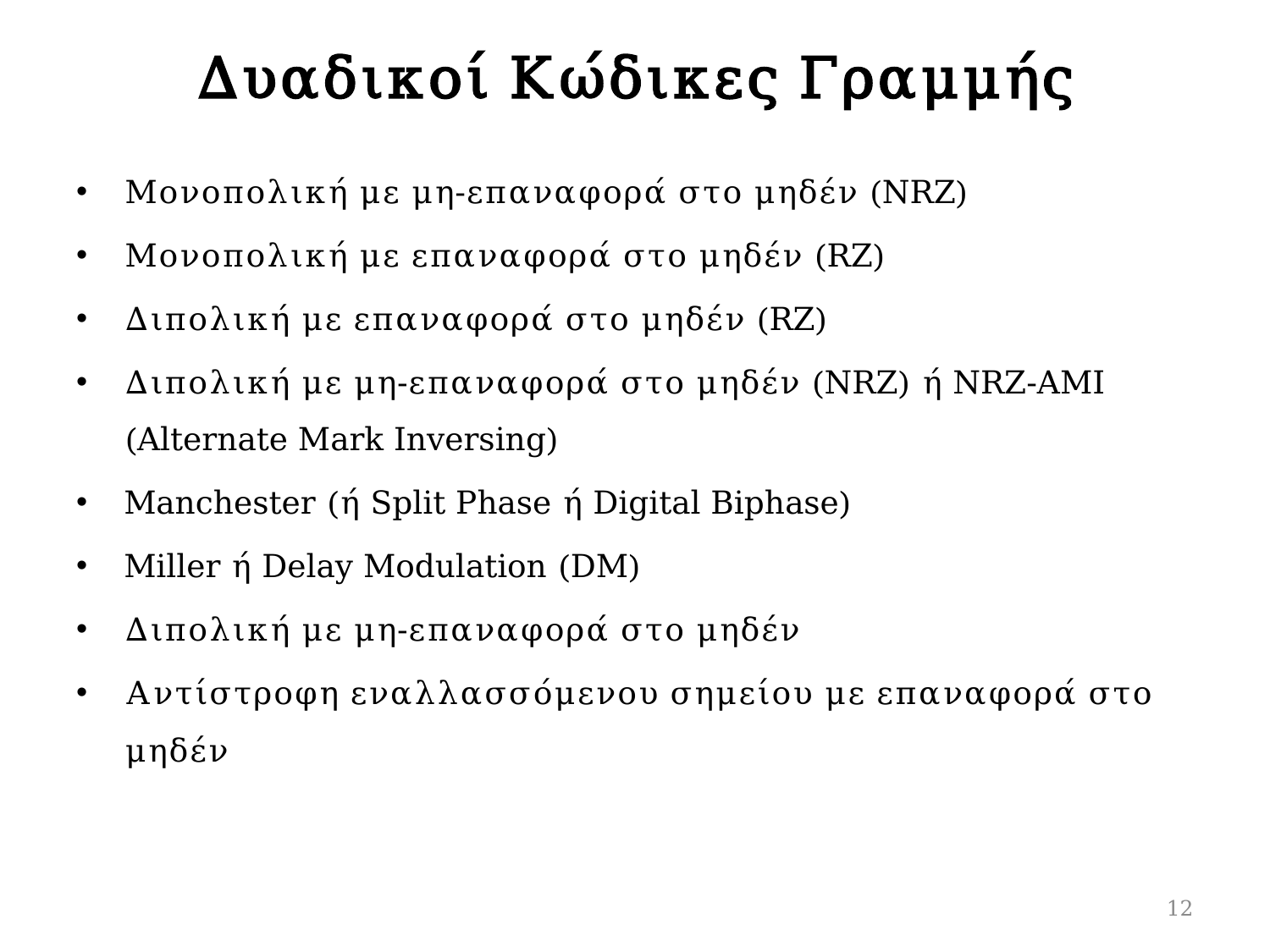

# Δυαδικοί Κώδικες Γραμμής
Μονοπολική με μη-επαναφορά στο μηδέν (NRZ)
Μονοπολική με επαναφορά στο μηδέν (RZ)
Διπολική με επαναφορά στο μηδέν (RZ)
Διπολική με μη-επαναφορά στο μηδέν (NRZ) ή NRZ-AMI (Alternate Mark Inversing)
Manchester (ή Split Phase ή Digital Biphase)
Miller ή Delay Modulation (DM)
Διπολική με μη-επαναφορά στο μηδέν
Αντίστροφη εναλλασσόμενου σημείου με επαναφορά στο μηδέν
12